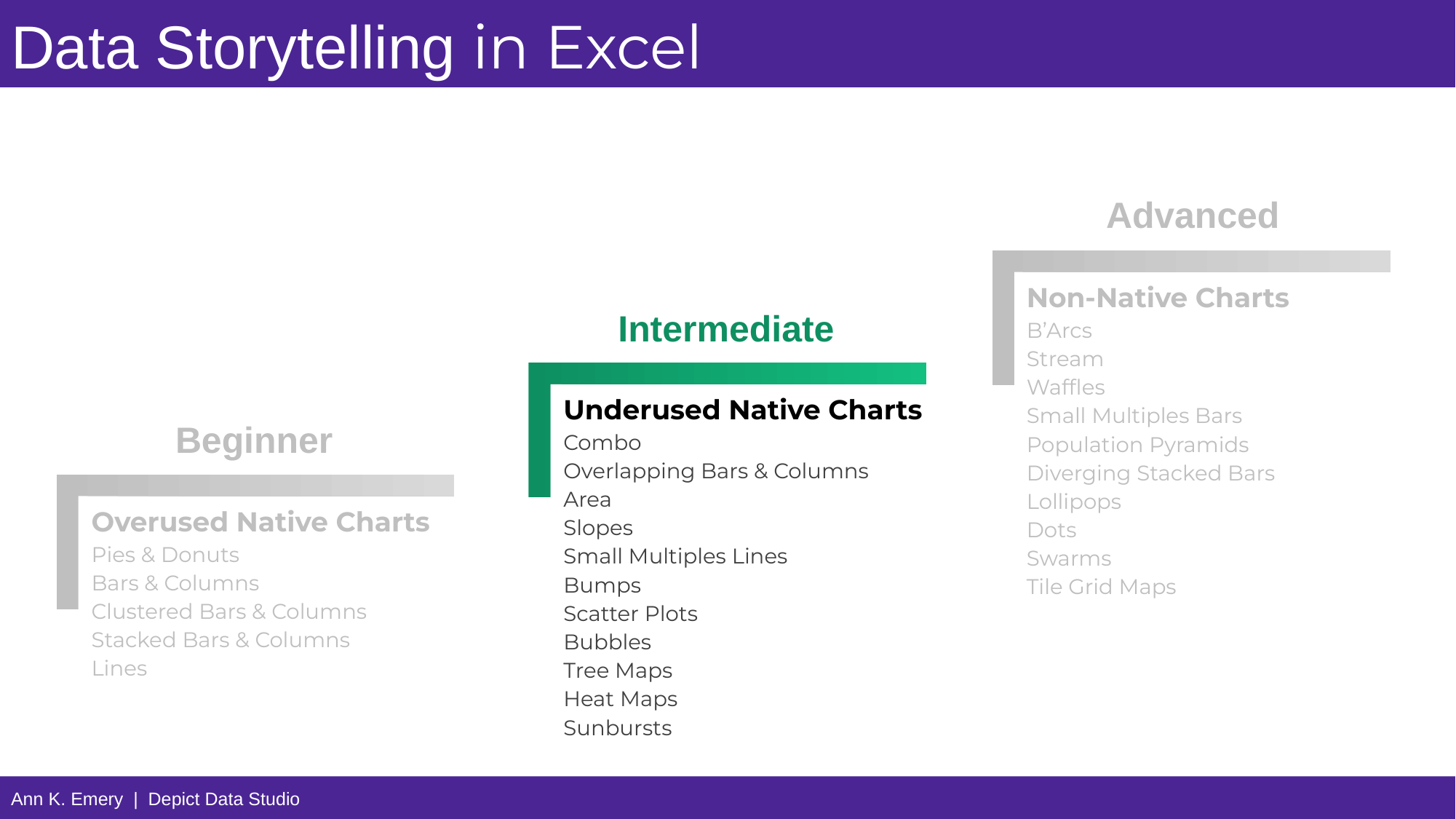

# Data Storytelling in Excel

Advanced

Non-Native Charts
B’Arcs
Stream
Waffles
Small Multiples Bars
Population Pyramids
Diverging Stacked Bars
Lollipops
Dots
Swarms
Tile Grid Maps

Intermediate

Underused Native Charts
Combo
Overlapping Bars & Columns
Area
Slopes
Small Multiples Lines
Bumps
Scatter Plots
Bubbles
Tree Maps
Heat Maps
Sunbursts

Overused Native Charts
Pies & Donuts
Bars & Columns
Clustered Bars & Columns
Stacked Bars & Columns
Lines
Beginner
Ann K. Emery  |  Depict Data Studio